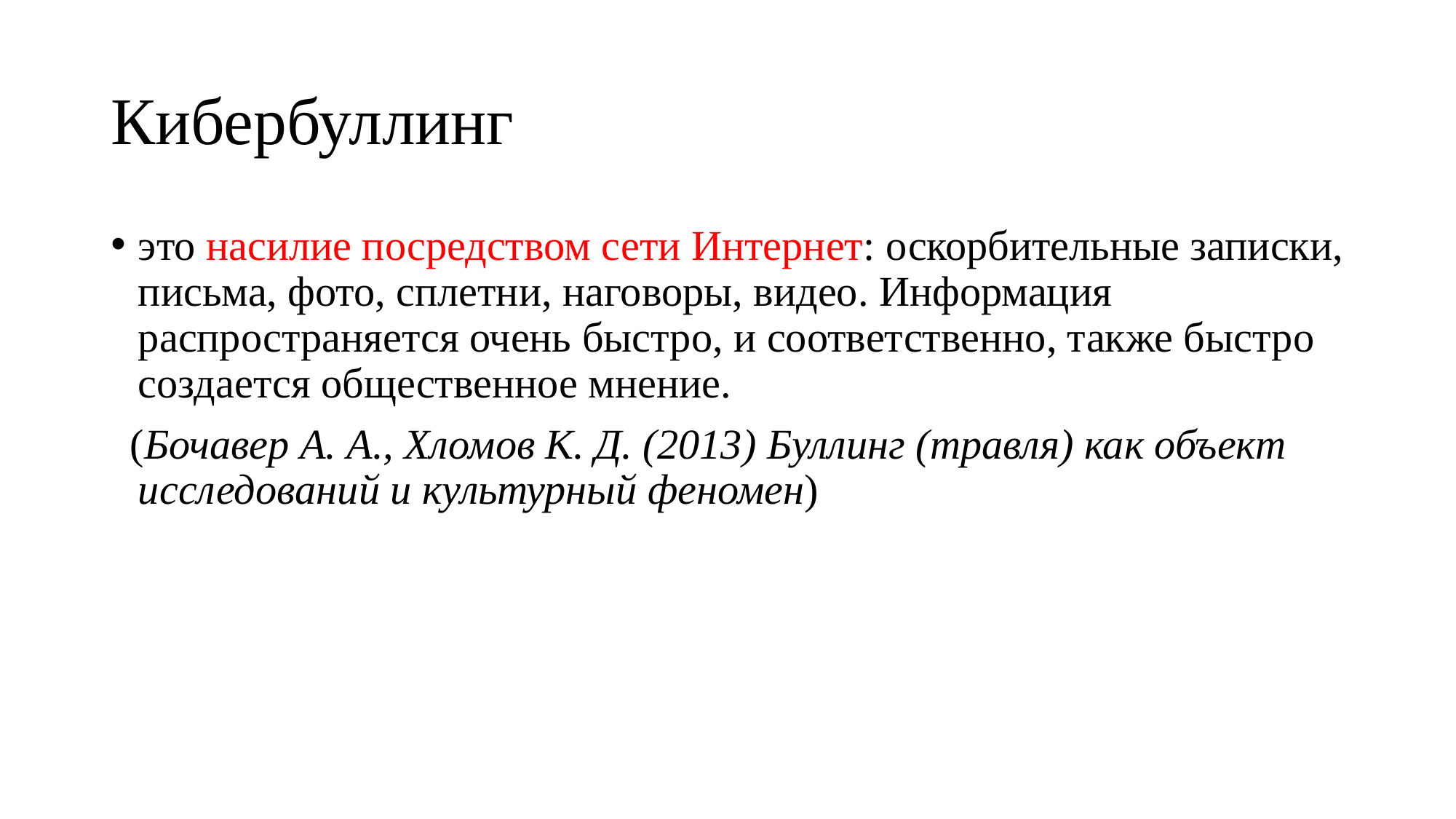

# Кибербуллинг
это насилие посредством сети Интернет: оскорбительные записки, письма, фото, сплетни, наговоры, видео. Информация распространяется очень быстро, и соответственно, также быстро создается общественное мнение.
  (Бочавер А. А., Хломов К. Д. (2013) Буллинг (травля) как объект исследований и культурный феномен)